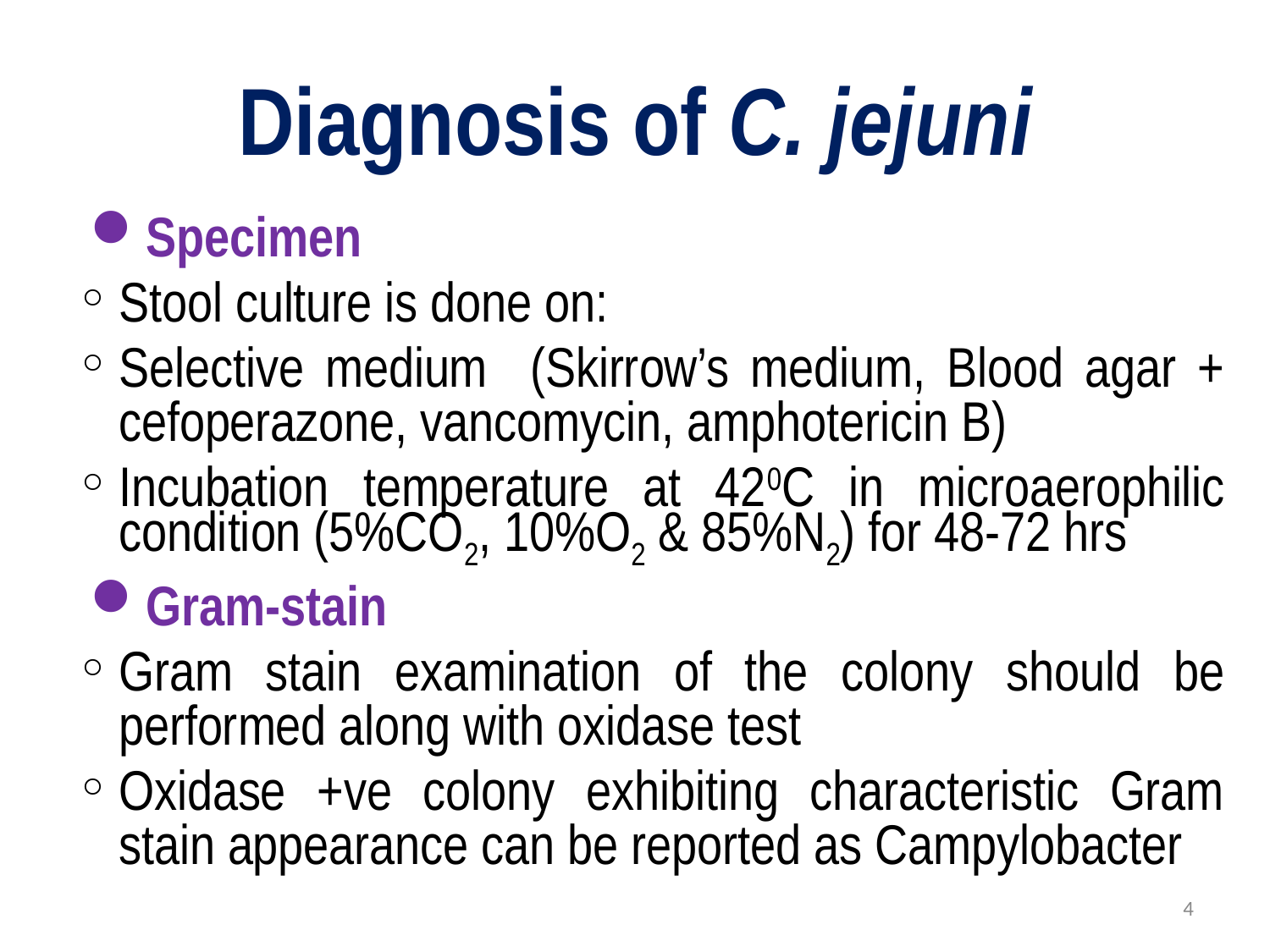

# Diagnosis of C. jejuni
Specimen
Stool culture is done on:
Selective medium  (Skirrow’s medium, Blood agar + cefoperazone, vancomycin, amphotericin B)
Incubation temperature at 420C in microaerophilic condition (5%CO2, 10%O2 & 85%N2) for 48-72 hrs
Gram-stain
Gram stain examination of the colony should be performed along with oxidase test
Oxidase +ve colony exhibiting characteristic Gram stain appearance can be reported as Campylobacter

4